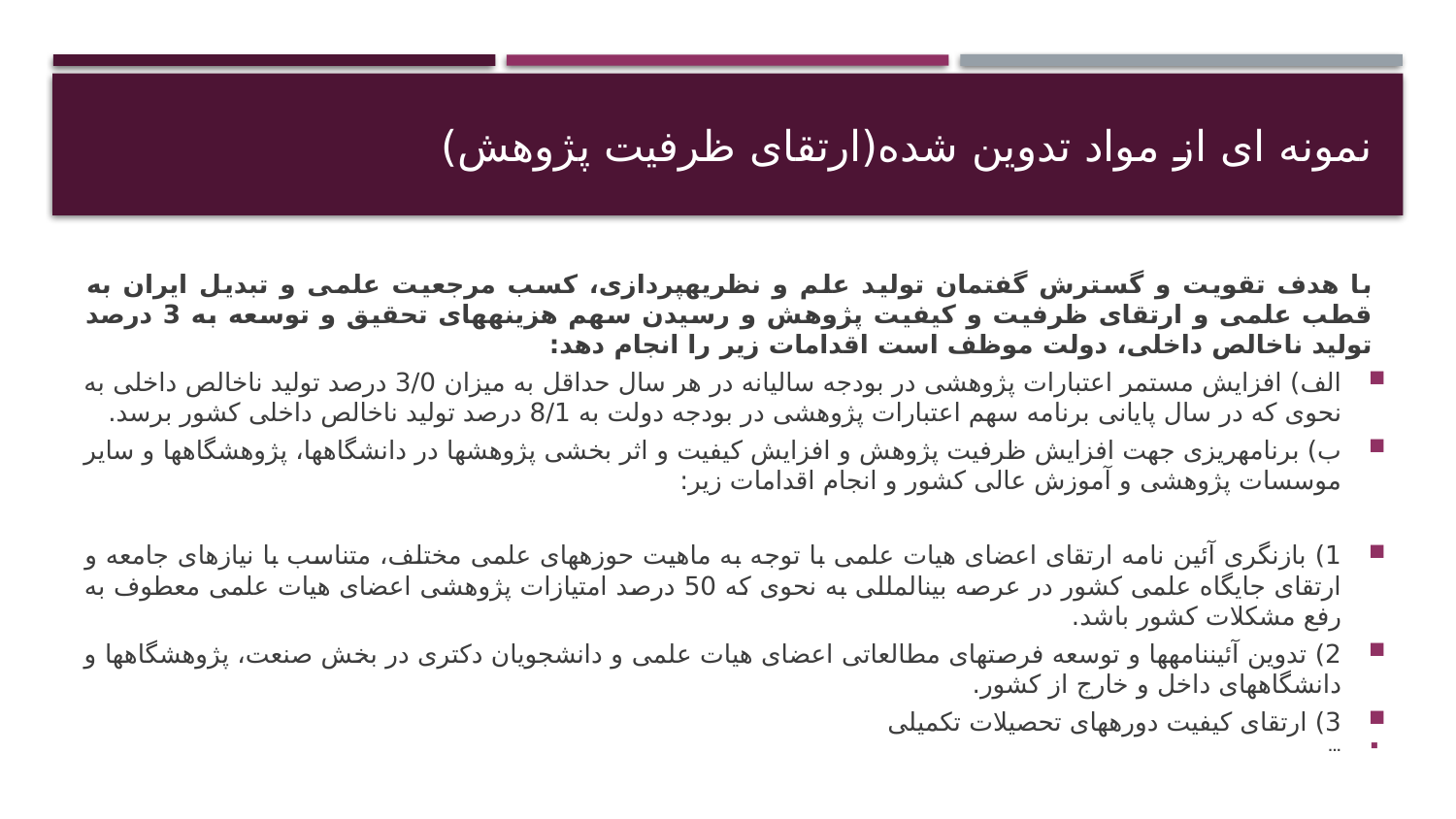

# نمونه ای از مواد تدوین شده(ارتقای ظرفیت پژوهش)
با هدف تقویت و گسترش گفتمان تولید علم و نظریه­پردازی، کسب مرجعیت علمی و تبدیل ایران به قطب علمی و ارتقای ظرفیت و کیفیت پژوهش و رسیدن سهم هزینه­های تحقیق و توسعه به 3 درصد تولید ناخالص داخلی، دولت موظف است اقدامات زیر را انجام دهد:
الف) افزایش مستمر اعتبارات پژوهشی در بودجه سالیانه در هر سال حداقل به میزان 3/0 درصد تولید ناخالص داخلی به نحوی که در سال پایانی برنامه سهم اعتبارات پژوهشی در بودجه دولت به 8/1 درصد تولید ناخالص داخلی کشور برسد.
ب) برنامه­ریزی جهت افزایش ظرفیت پژوهش و افزایش کیفیت و اثر بخشی پژوهش­ها در دانشگاه­ها، پژوهشگاه­ها و سایر موسسات پژوهشی و آموزش عالی کشور و انجام اقدامات زیر:

1) بازنگری آئین نامه ارتقای اعضای هیات علمی با توجه به ماهیت حوزه­های علمی مختلف، متناسب با نیازهای جامعه و ارتقای جایگاه علمی کشور در عرصه بین­المللی به نحوی که 50 درصد امتیازات پژوهشی اعضای هیات علمی معطوف به رفع مشکلات کشور باشد.
2) تدوین آئین­نامه­ها و توسعه فرصت­های مطالعاتی اعضای هیات علمی و دانشجویان دکتری در بخش صنعت، پژوهشگاه­ها و دانشگاه­های داخل و خارج از کشور.
3) ارتقای کیفیت دوره­های تحصیلات تکمیلی
...